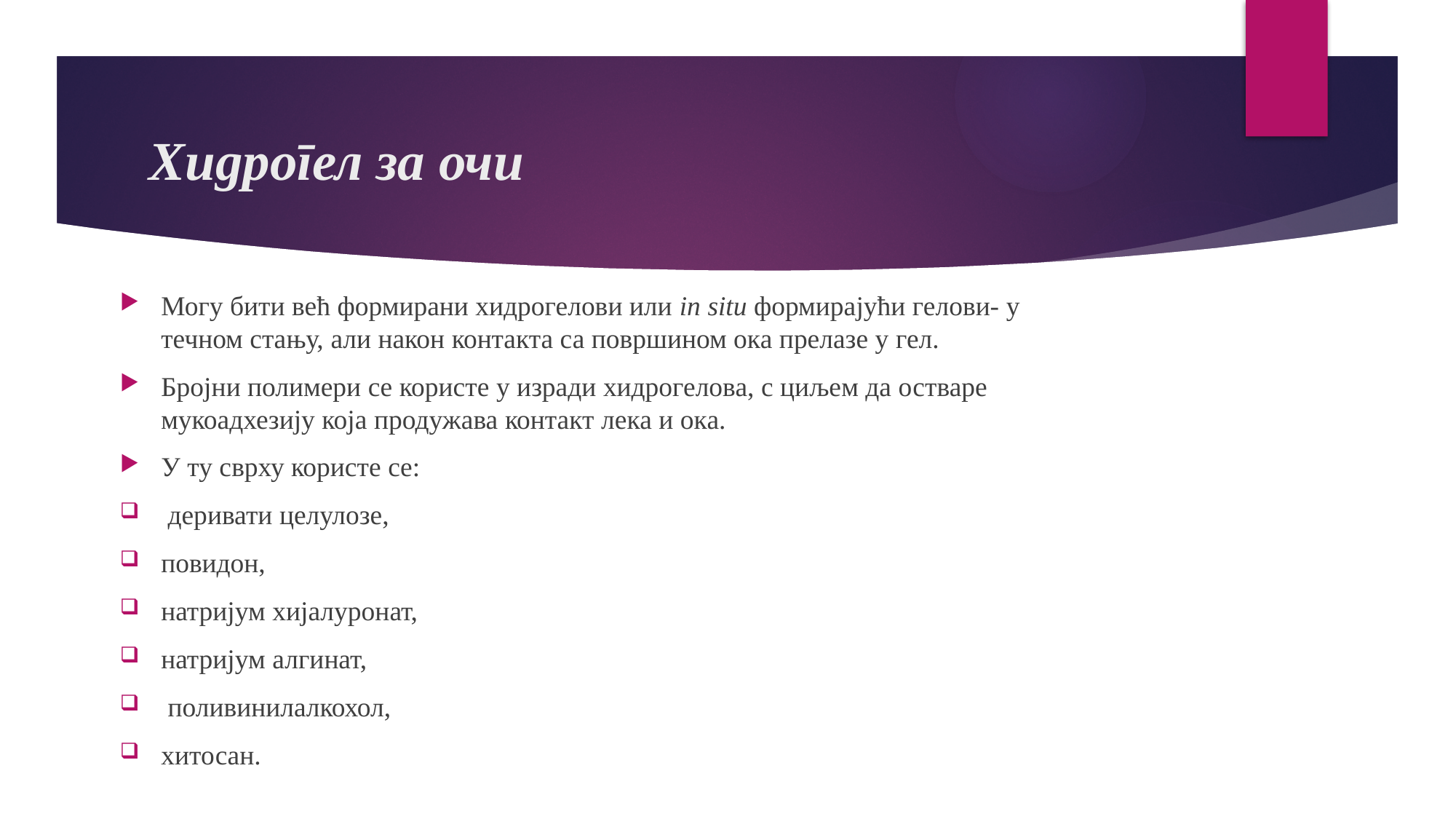

# Хидрогел за очи
Могу бити већ формирани хидрогелови или in situ формирајући гелови- у течном стању, али након контакта са површином ока прелазе у гел.
Бројни полимери се користе у изради хидрогелова, с циљем да остваре мукоадхезију која продужава контакт лека и ока.
У ту сврху користе се:
 деривати целулозе,
повидон,
натријум хијалуронат,
натријум алгинат,
 поливинилалкохол,
хитосан.